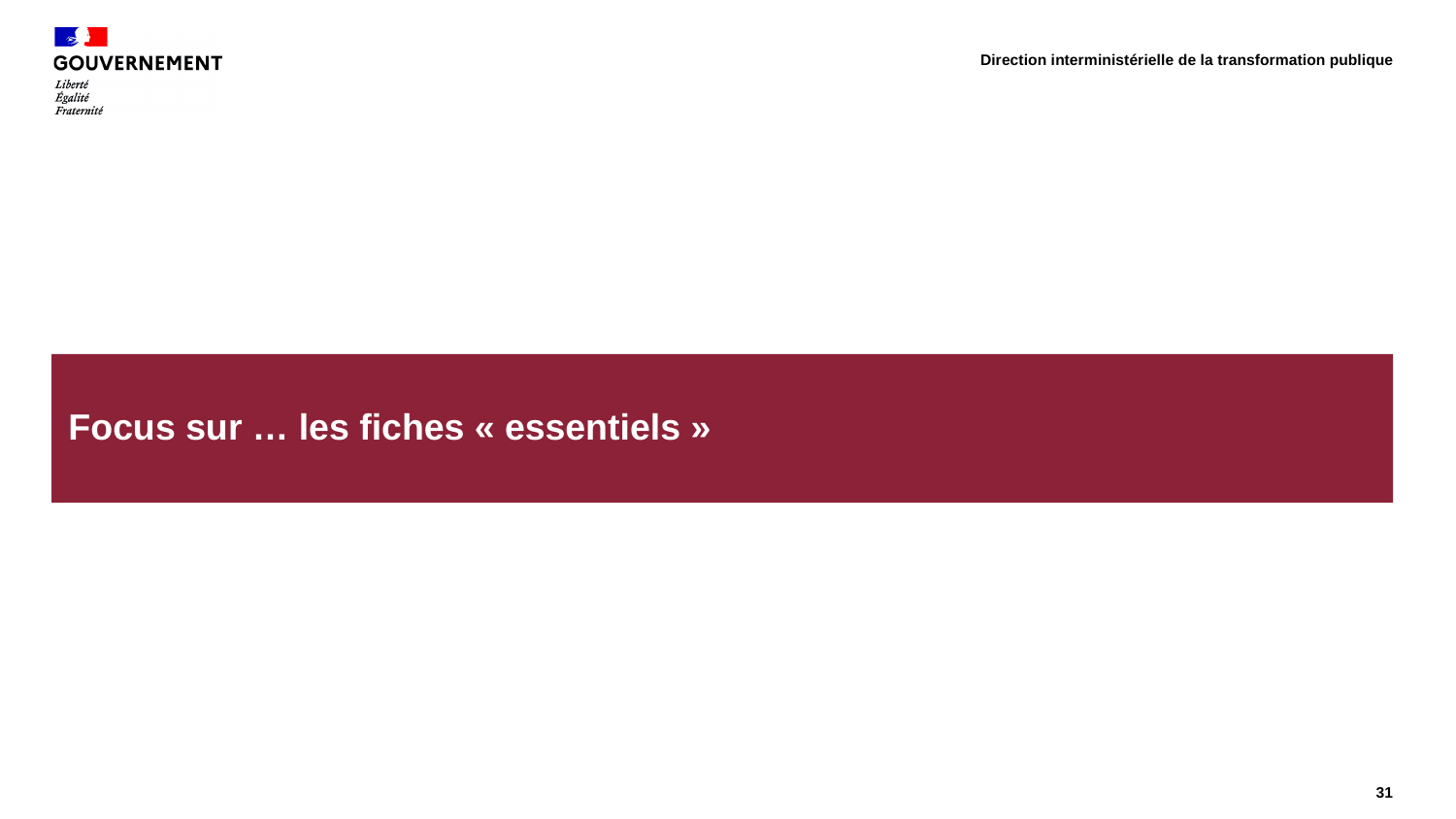

Direction interministérielle de la transformation publique
# Focus sur … les fiches « essentiels »
31